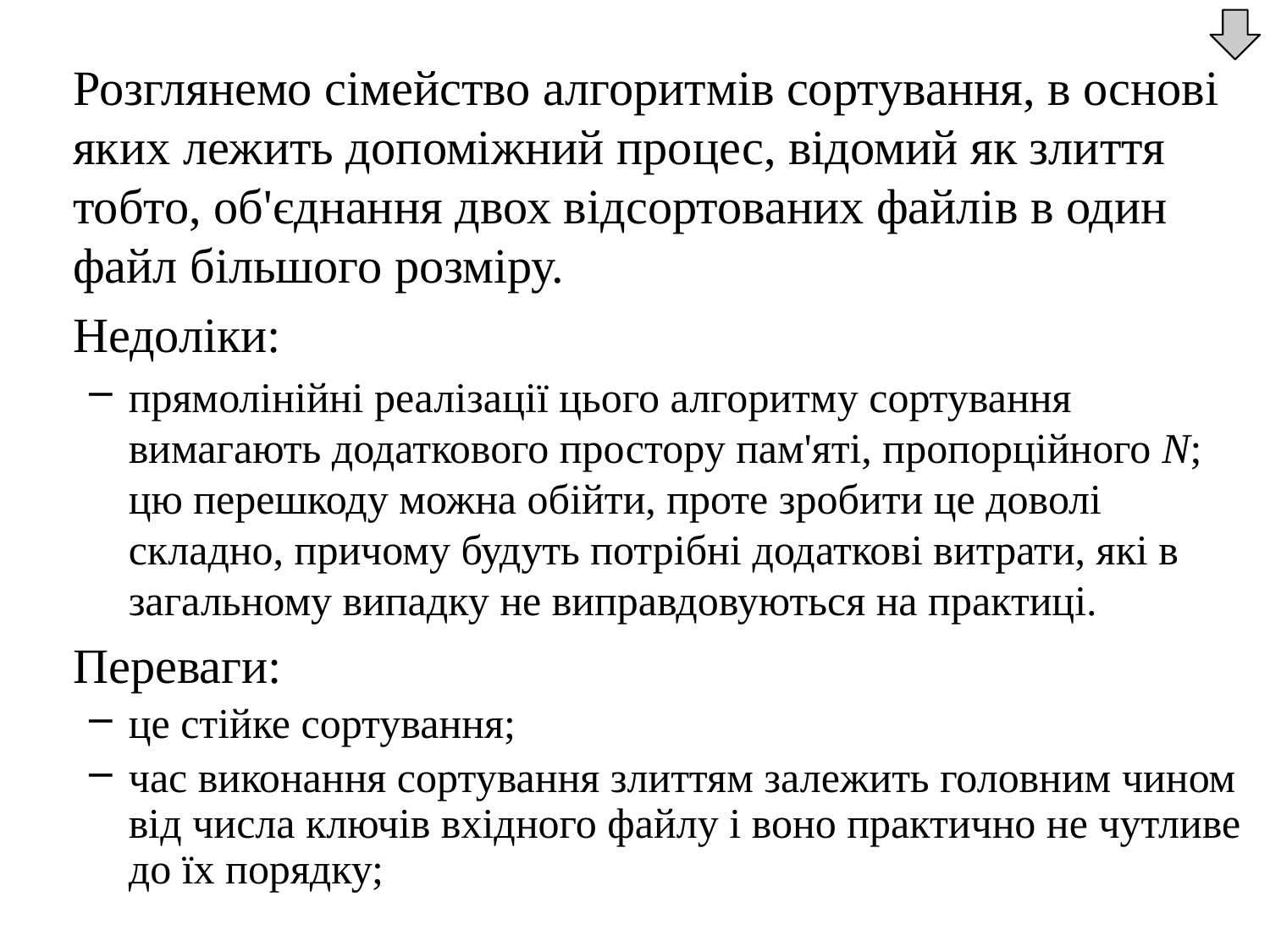

Розглянемо сімейство алгоритмів сортування, в основі яких лежить допоміжний процес, відомий як злиття тобто, об'єднання двох відсортованих файлів в один файл більшого розміру.
	Недоліки:
прямолінійні реалізації цього алгоритму сортування вимагають додаткового простору пам'яті, пропорційного N; цю перешкоду можна обійти, проте зробити це доволі складно, причому будуть потрібні додаткові витрати, які в загальному випадку не виправдовуються на практиці.
	Переваги:
це стійке сортування;
час виконання сортування злиттям залежить головним чином від числа ключів вхідного файлу і воно практично не чутливе до їх порядку;